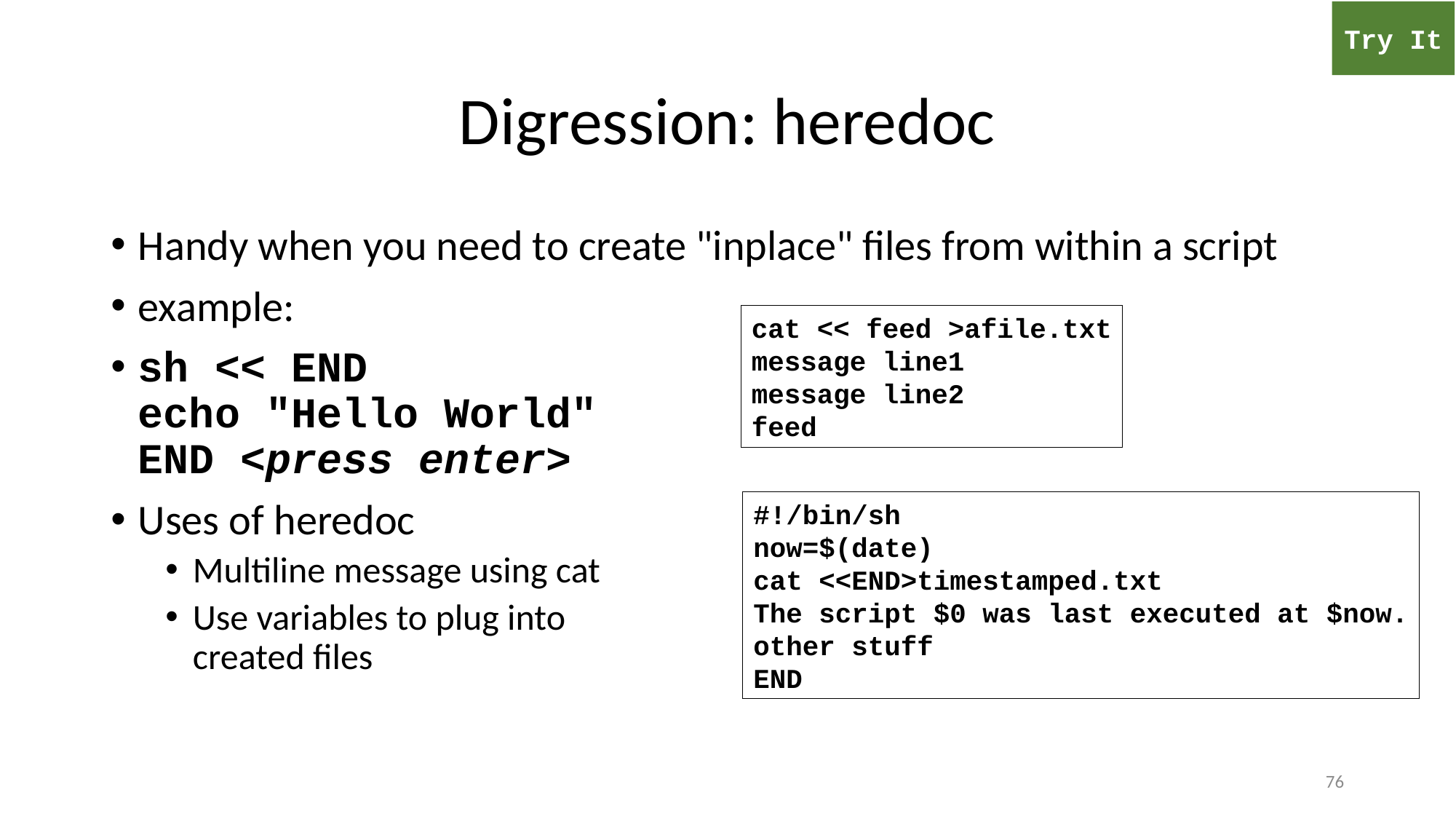

Try It
# Digression: heredoc
Handy when you need to create "inplace" files from within a script
example:
sh << END
echo "Hello World"
END <press enter>
Uses of heredoc
Multiline message using cat
Use variables to plug into
created files
cat << feed >afile.txt
message line1
message line2
feed
#!/bin/sh
now=$(date)
cat <<END>timestamped.txt
The script $0 was last executed at $now.
other stuff
END
76